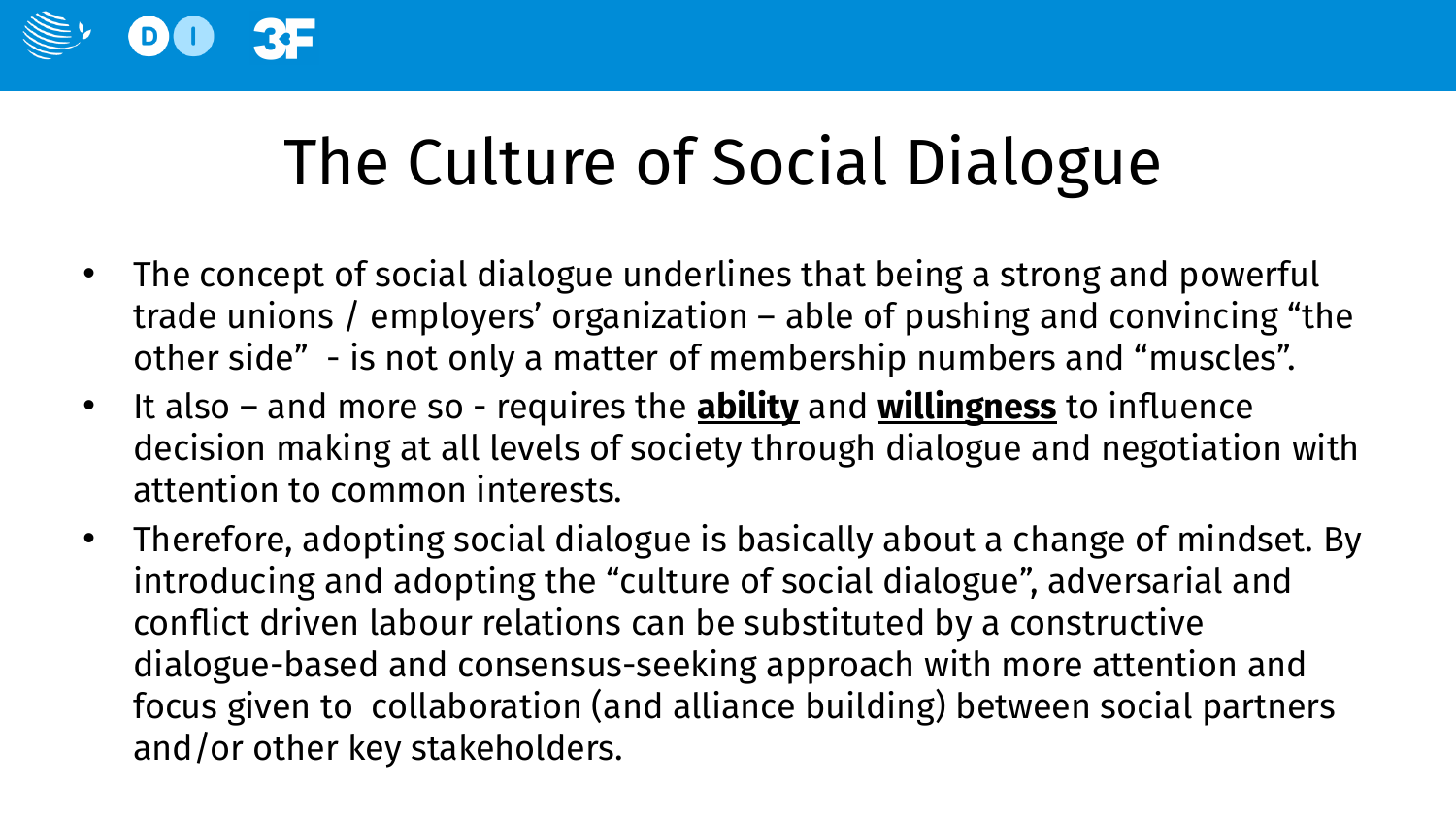

# The Culture of Social Dialogue
The concept of social dialogue underlines that being a strong and powerful trade unions / employers’ organization – able of pushing and convincing “the other side”  - is not only a matter of membership numbers and “muscles”.
It also – and more so - requires the ability and willingness to influence decision making at all levels of society through dialogue and negotiation with attention to common interests.
Therefore, adopting social dialogue is basically about a change of mindset. By introducing and adopting the “culture of social dialogue”, adversarial and conflict driven labour relations can be substituted by a constructive dialogue-based and consensus-seeking approach with more attention and focus given to  collaboration (and alliance building) between social partners and/or other key stakeholders.